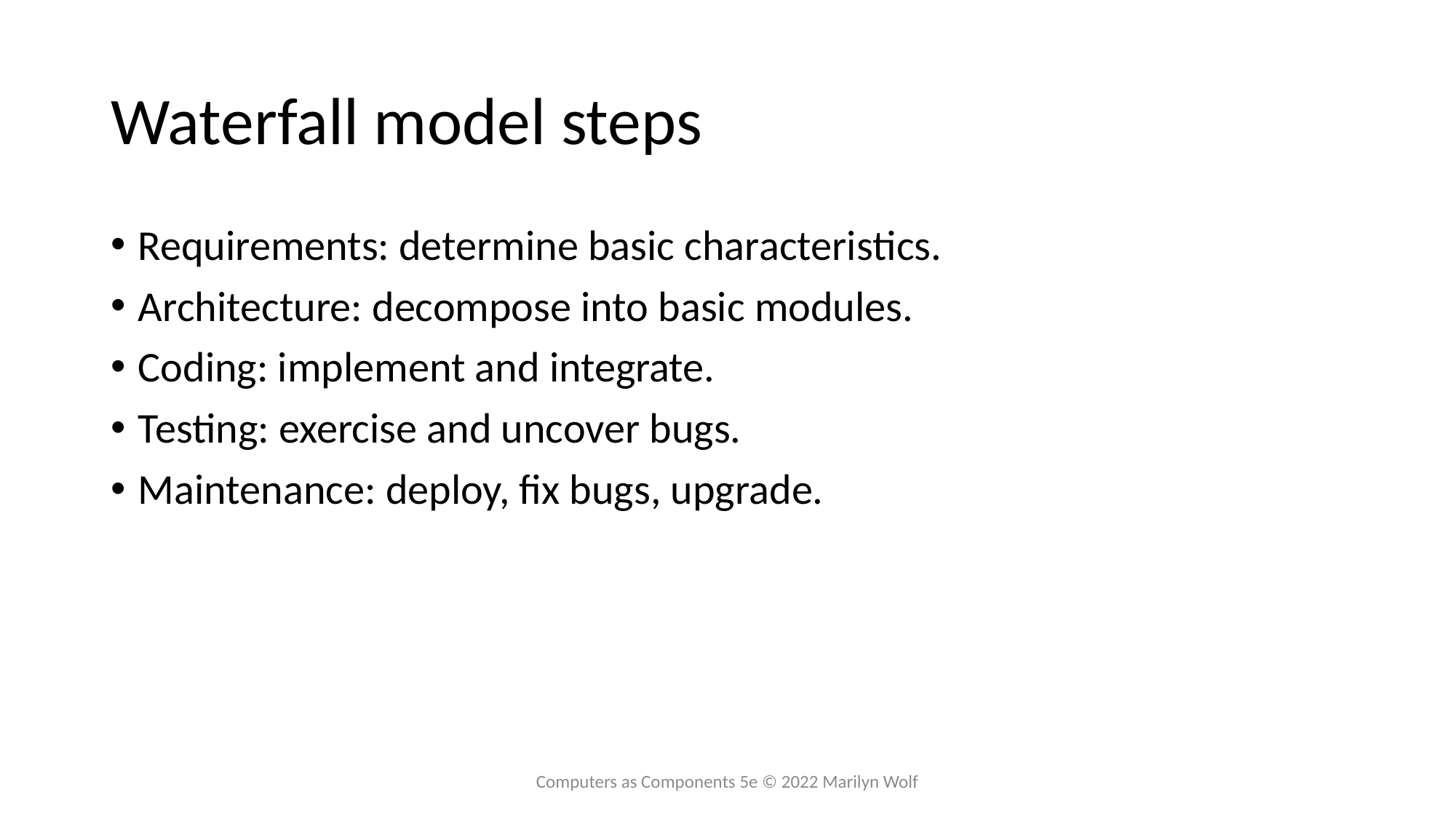

# Waterfall model steps
Requirements: determine basic characteristics.
Architecture: decompose into basic modules.
Coding: implement and integrate.
Testing: exercise and uncover bugs.
Maintenance: deploy, fix bugs, upgrade.
Computers as Components 5e © 2022 Marilyn Wolf